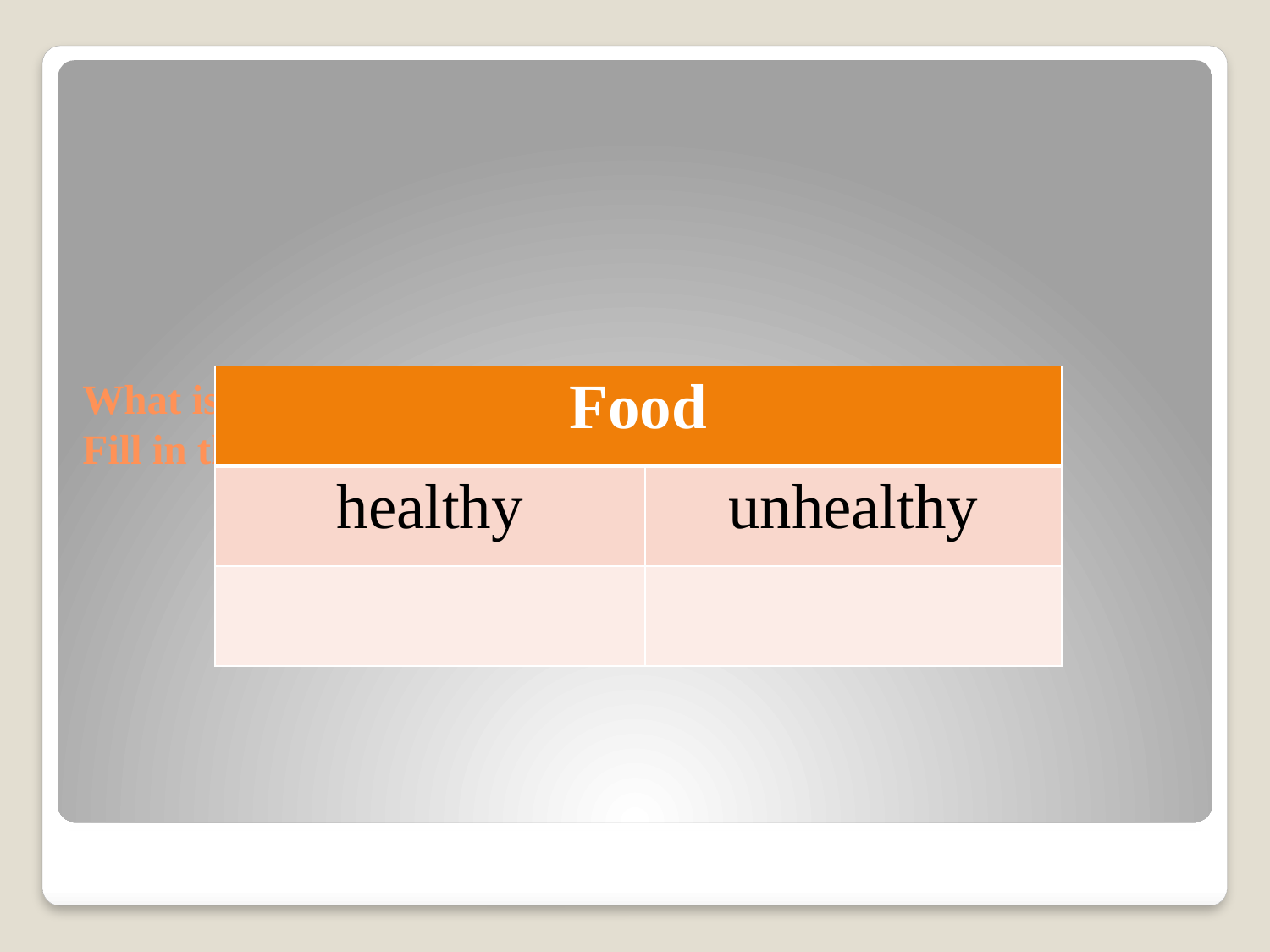

| Food |  |
| --- | --- |
| healthy | unhealthy |
|  |  |
# What is your favourite food? Fill in the table: